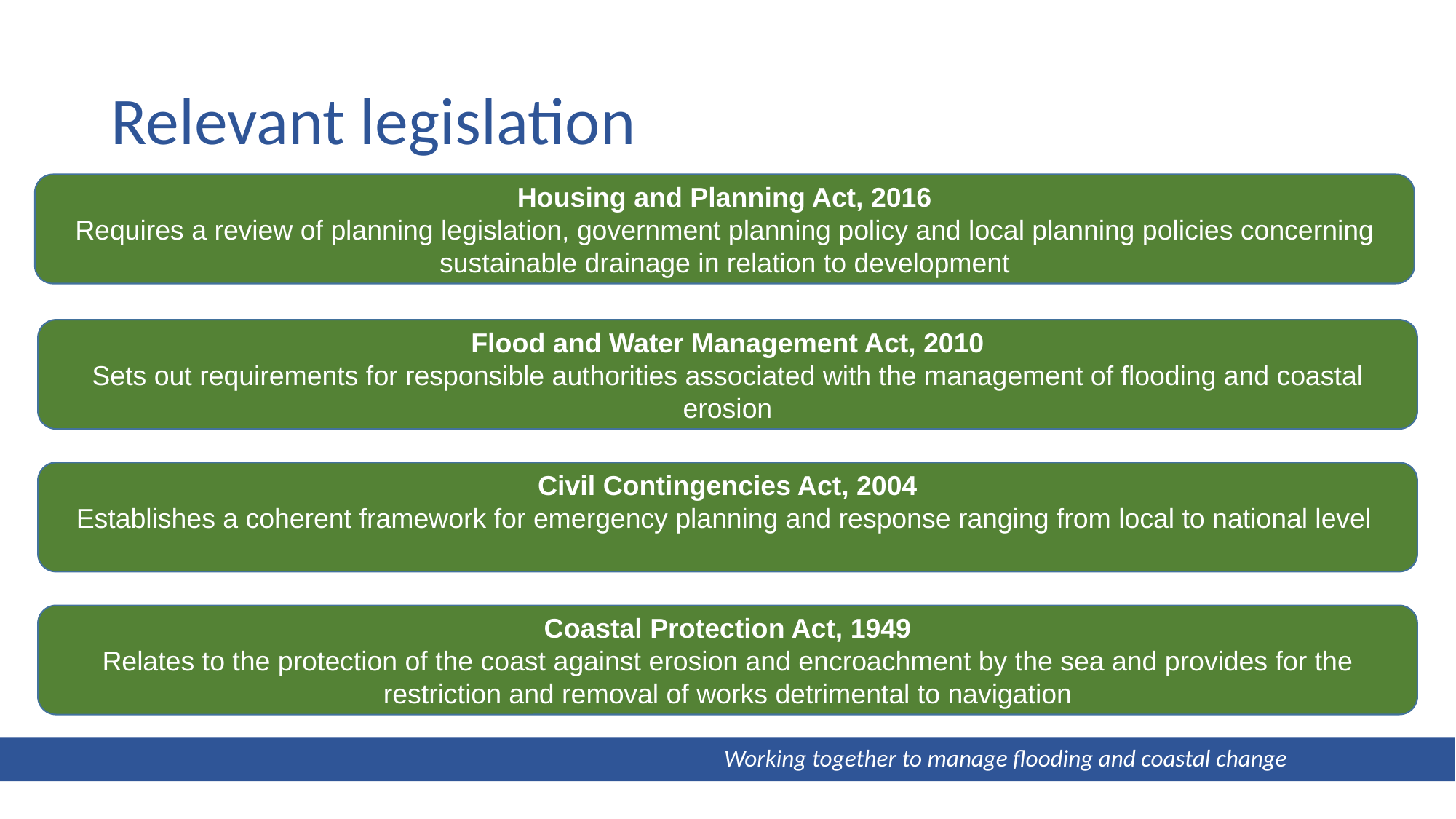

# Relevant legislation
Housing and Planning Act, 2016
Requires a review of planning legislation, government planning policy and local planning policies concerning
sustainable drainage in relation to development
Flood and Water Management Act, 2010
Sets out requirements for responsible authorities associated with the management of flooding and coastal erosion
Civil Contingencies Act, 2004
Establishes a coherent framework for emergency planning and response ranging from local to national level

Coastal Protection Act, 1949
Relates to the protection of the coast against erosion and encroachment by the sea and provides for the restriction and removal of works detrimental to navigation
                                                                                                        Working together to manage flooding and coastal change